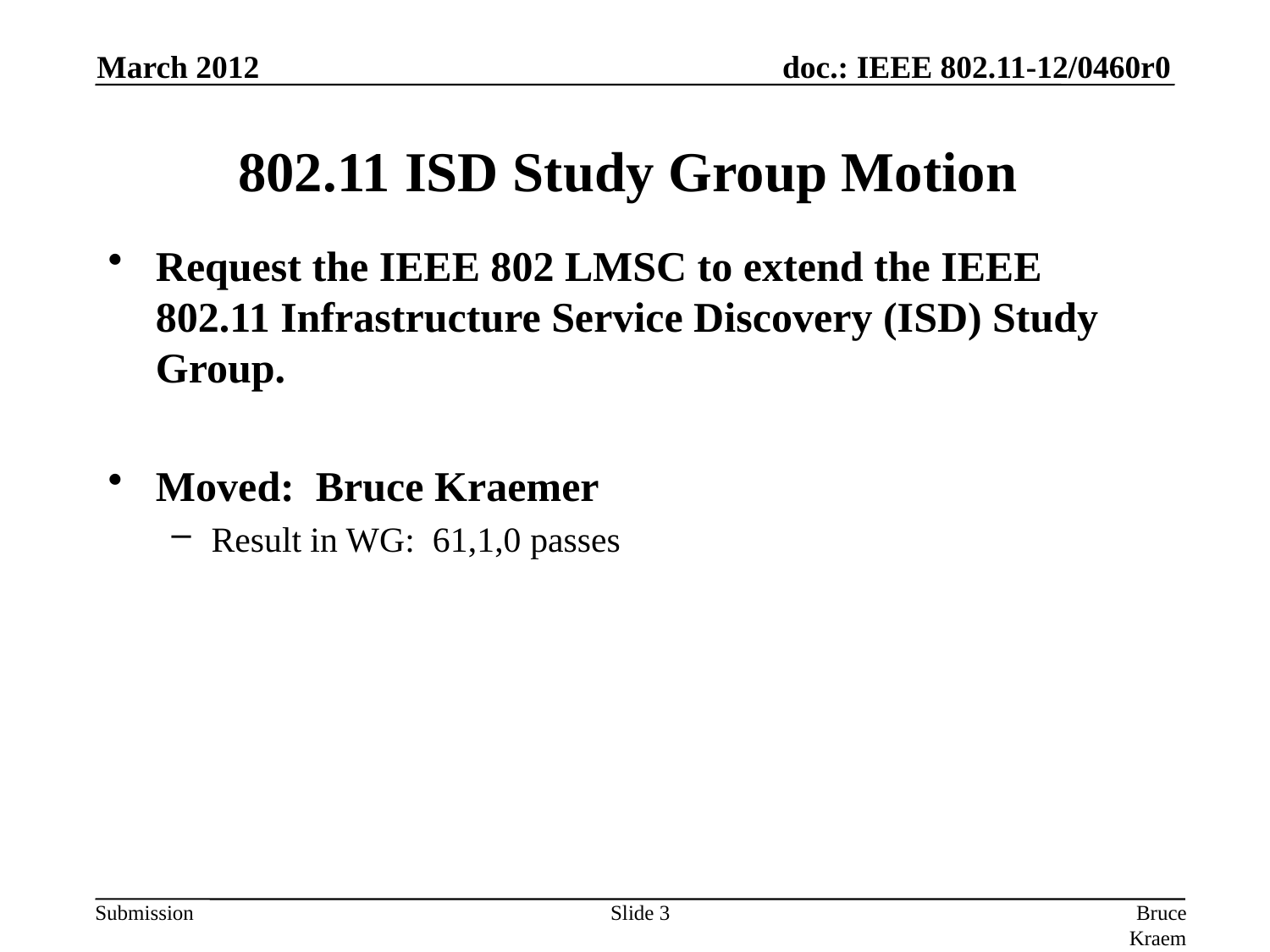

March 2012
# 802.11 ISD Study Group Motion
Request the IEEE 802 LMSC to extend the IEEE 802.11 Infrastructure Service Discovery (ISD) Study Group.

Moved:  Bruce Kraemer
Result in WG:  61,1,0 passes
Slide 3
Bruce Kraemer,  Marvell